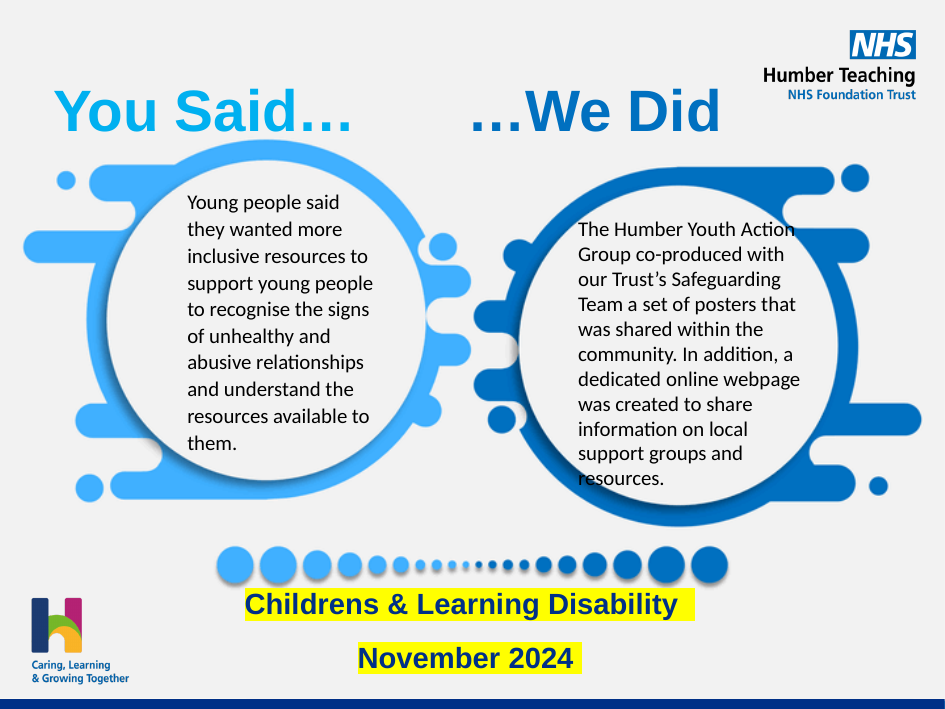

Young people said they wanted more inclusive resources to support young people to recognise the signs of unhealthy and abusive relationships and understand the resources available to them.
The Humber Youth Action Group co-produced with our Trust’s Safeguarding Team a set of posters that was shared within the community. In addition, a dedicated online webpage was created to share information on local support groups and resources.
Childrens & Learning Disability
November 2024